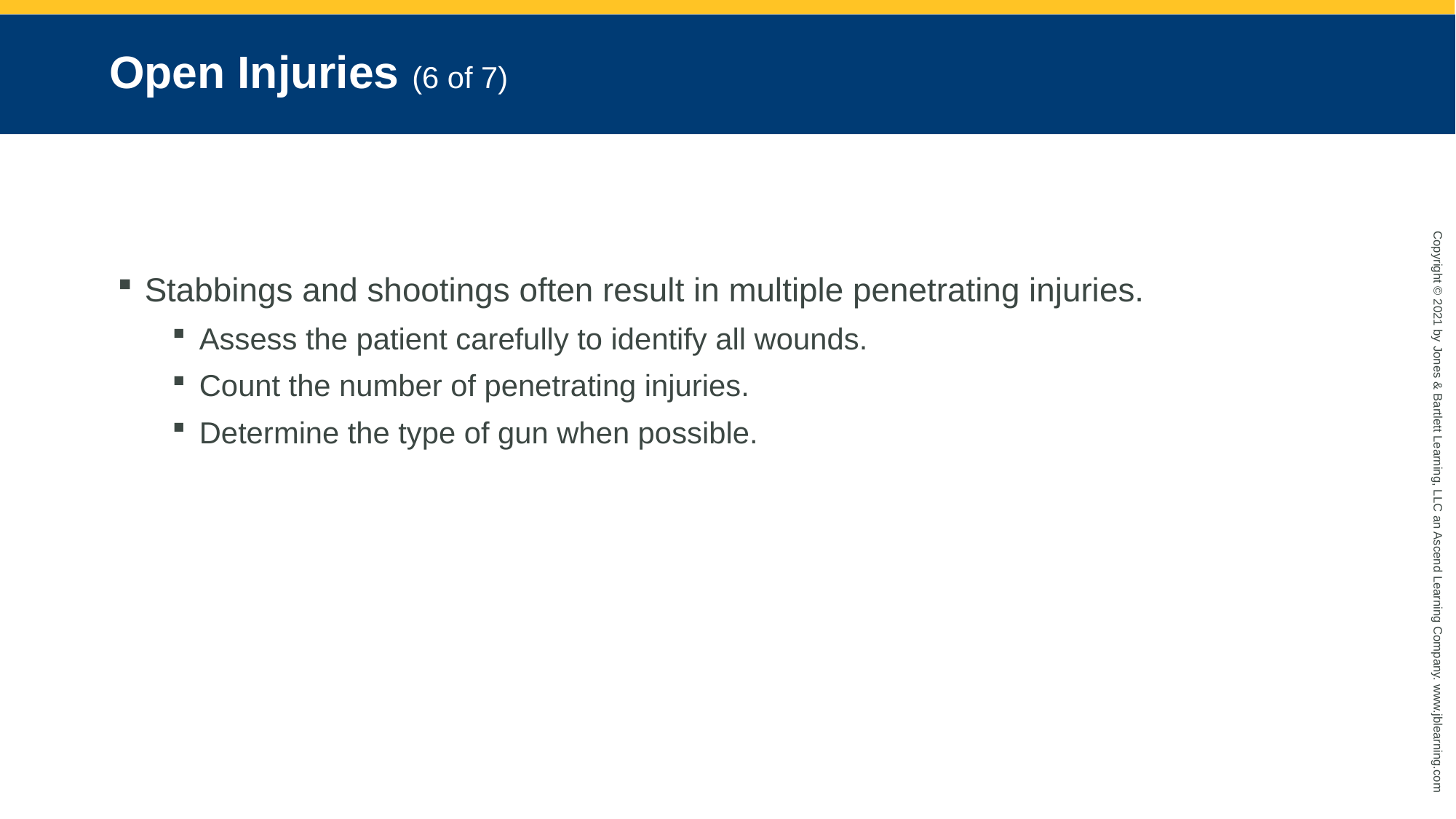

# Open Injuries (6 of 7)
Stabbings and shootings often result in multiple penetrating injuries.
Assess the patient carefully to identify all wounds.
Count the number of penetrating injuries.
Determine the type of gun when possible.